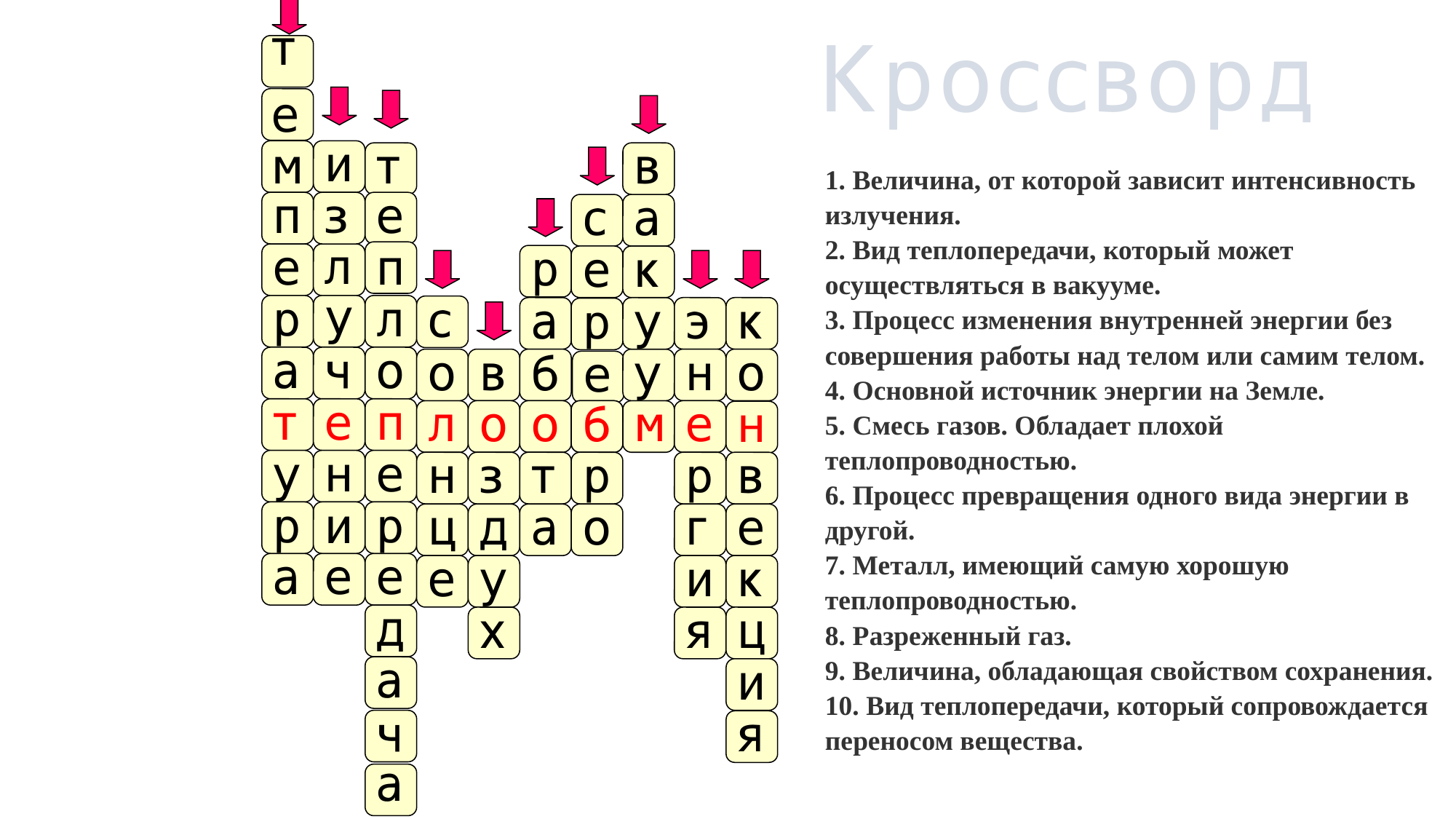

т
Кроссворд

е

и
м
т
в

1. Величина, от которой зависит интенсивность излучения.
2. Вид теплопередачи, который может осуществляться в вакууме.
3. Процесс изменения внутренней энергии без совершения работы над телом или самим телом.
4. Основной источник энергии на Земле.
5. Смесь газов. Обладает плохой теплопроводностью.
6. Процесс превращения одного вида энергии в другой.
7. Металл, имеющий самую хорошую теплопроводностью.
8. Разреженный газ.
9. Величина, обладающая свойством сохранения.
10. Вид теплопередачи, который сопровождается переносом вещества.
п
з
е
с
а

л
е
п
р
е
к

у
р
л
с
а
у
э
к
р

а
ч
о
о
в
б
у
н
о
е

т
е
п
л
о
о
е
б
м
е
н

у
н
е
н
з
т
р
р
в

р
и
р
ц
д
а
о
г
е

а
е
е
е
у
и
к

д
х
я
ц

а
и

ч
я

а